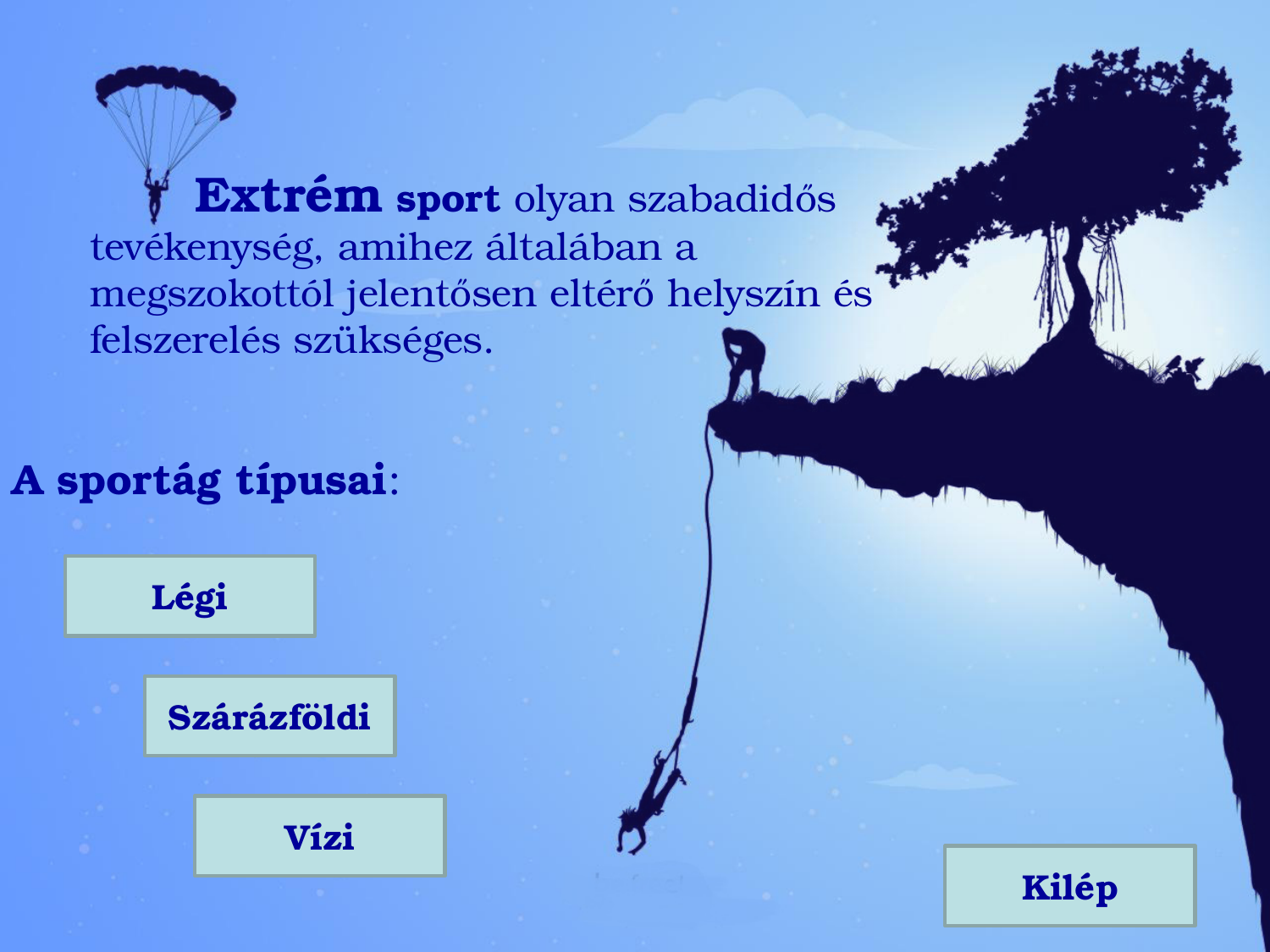

Extrém sport olyan szabadidős tevékenység, amihez általában a megszokottól jelentősen eltérő helyszín és felszerelés szükséges.
A sportág típusai:
Légi
Szárázföldi
Vízi
Kilép